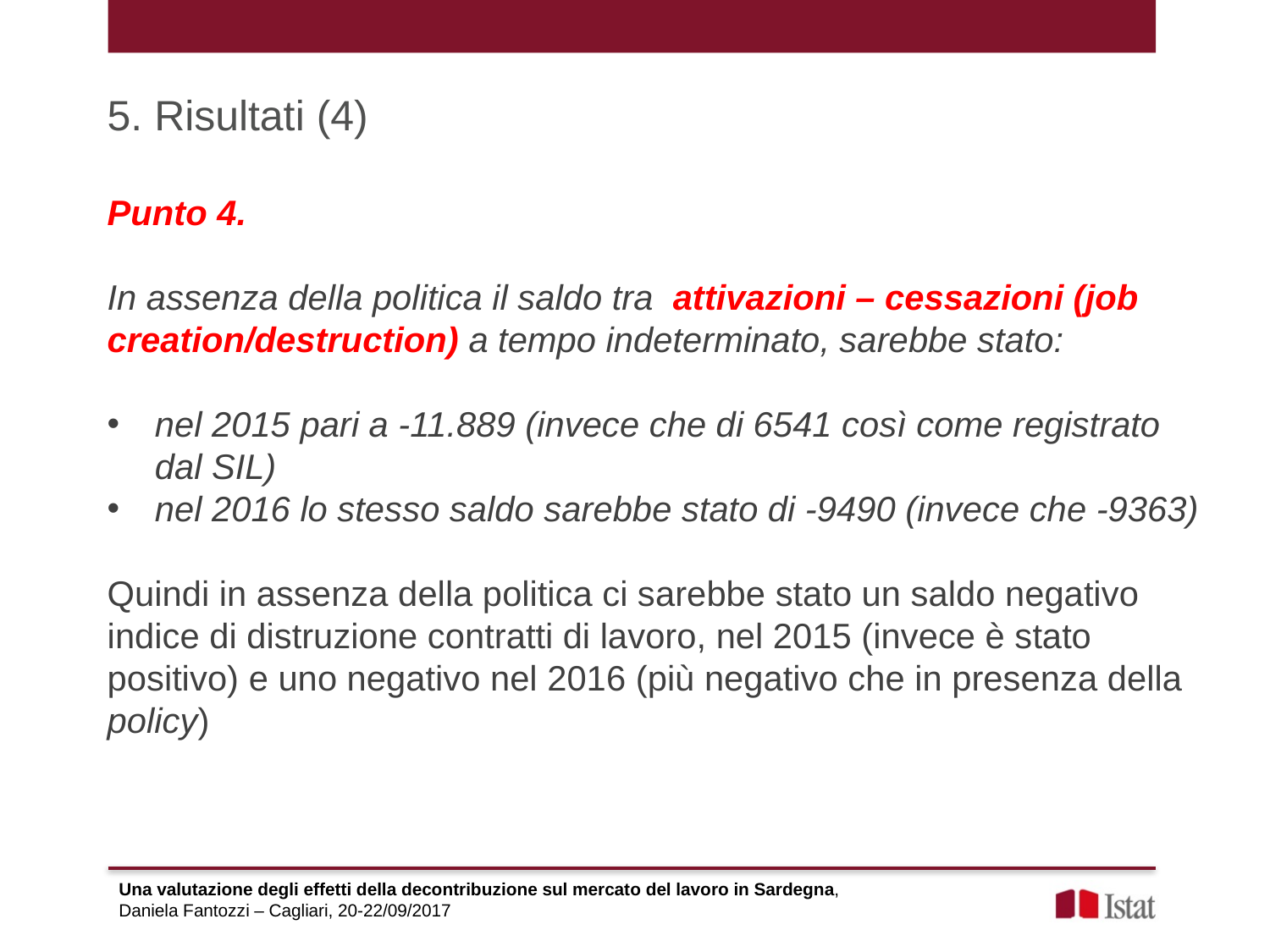

5. Risultati (4)

Punto 4.

In assenza della politica il saldo tra  attivazioni – cessazioni (job creation/destruction) a tempo indeterminato, sarebbe stato:

nel 2015 pari a -11.889 (invece che di 6541 così come registrato dal SIL)
nel 2016 lo stesso saldo sarebbe stato di -9490 (invece che -9363)

Quindi in assenza della politica ci sarebbe stato un saldo negativo indice di distruzione contratti di lavoro, nel 2015 (invece è stato positivo) e uno negativo nel 2016 (più negativo che in presenza della policy)
Una valutazione degli effetti della decontribuzione sul mercato del lavoro in Sardegna,
Daniela Fantozzi – Cagliari, 20-22/09/2017